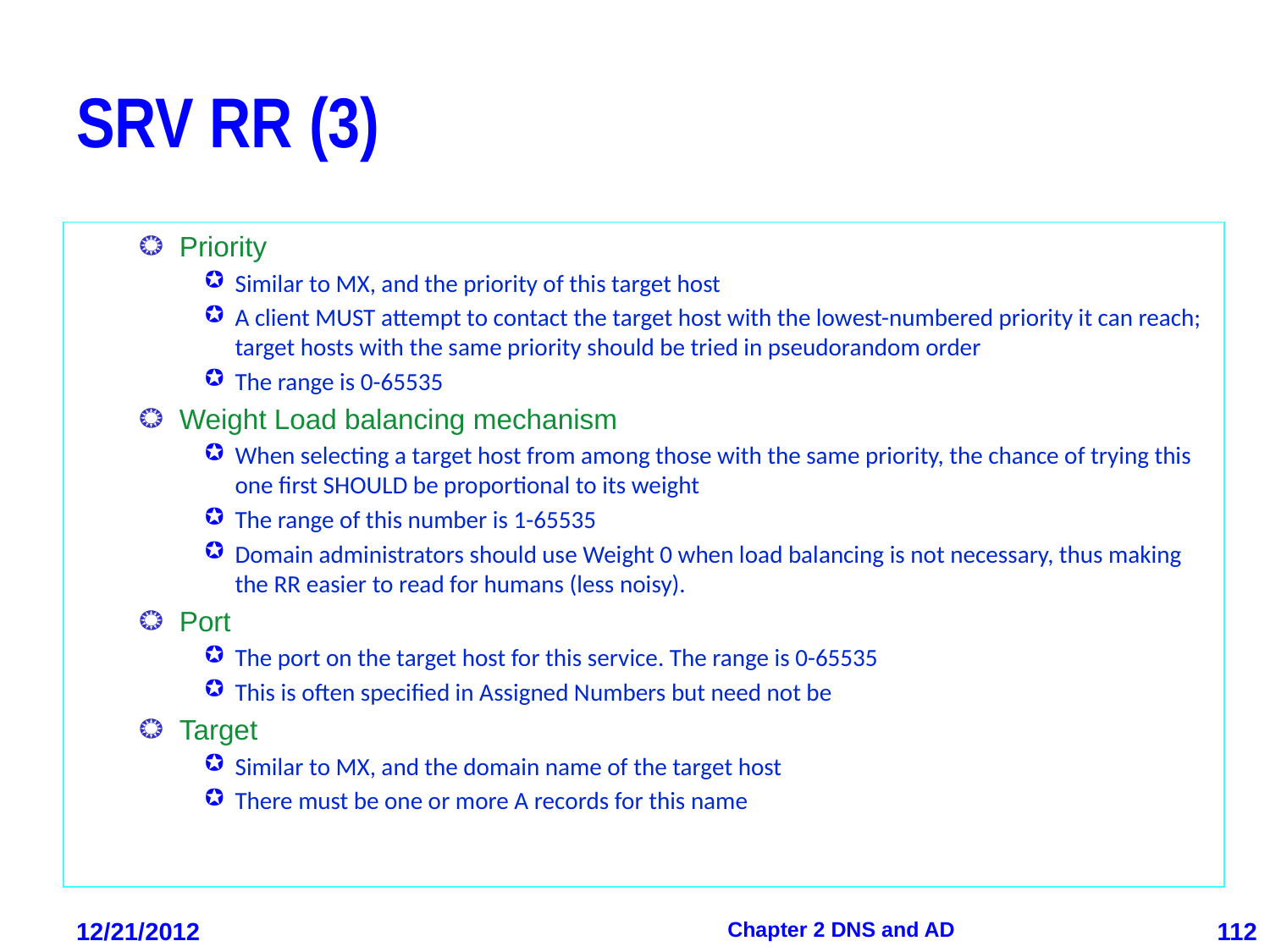

# SRV RR (3)
Priority
Similar to MX, and the priority of this target host
A client MUST attempt to contact the target host with the lowest-numbered priority it can reach; target hosts with the same priority should be tried in pseudorandom order
The range is 0-65535
Weight Load balancing mechanism
When selecting a target host from among those with the same priority, the chance of trying this one first SHOULD be proportional to its weight
The range of this number is 1-65535
Domain administrators should use Weight 0 when load balancing is not necessary, thus making the RR easier to read for humans (less noisy).
Port
The port on the target host for this service. The range is 0-65535
This is often specified in Assigned Numbers but need not be
Target
Similar to MX, and the domain name of the target host
There must be one or more A records for this name
12/21/2012
Chapter 2 DNS and AD
112